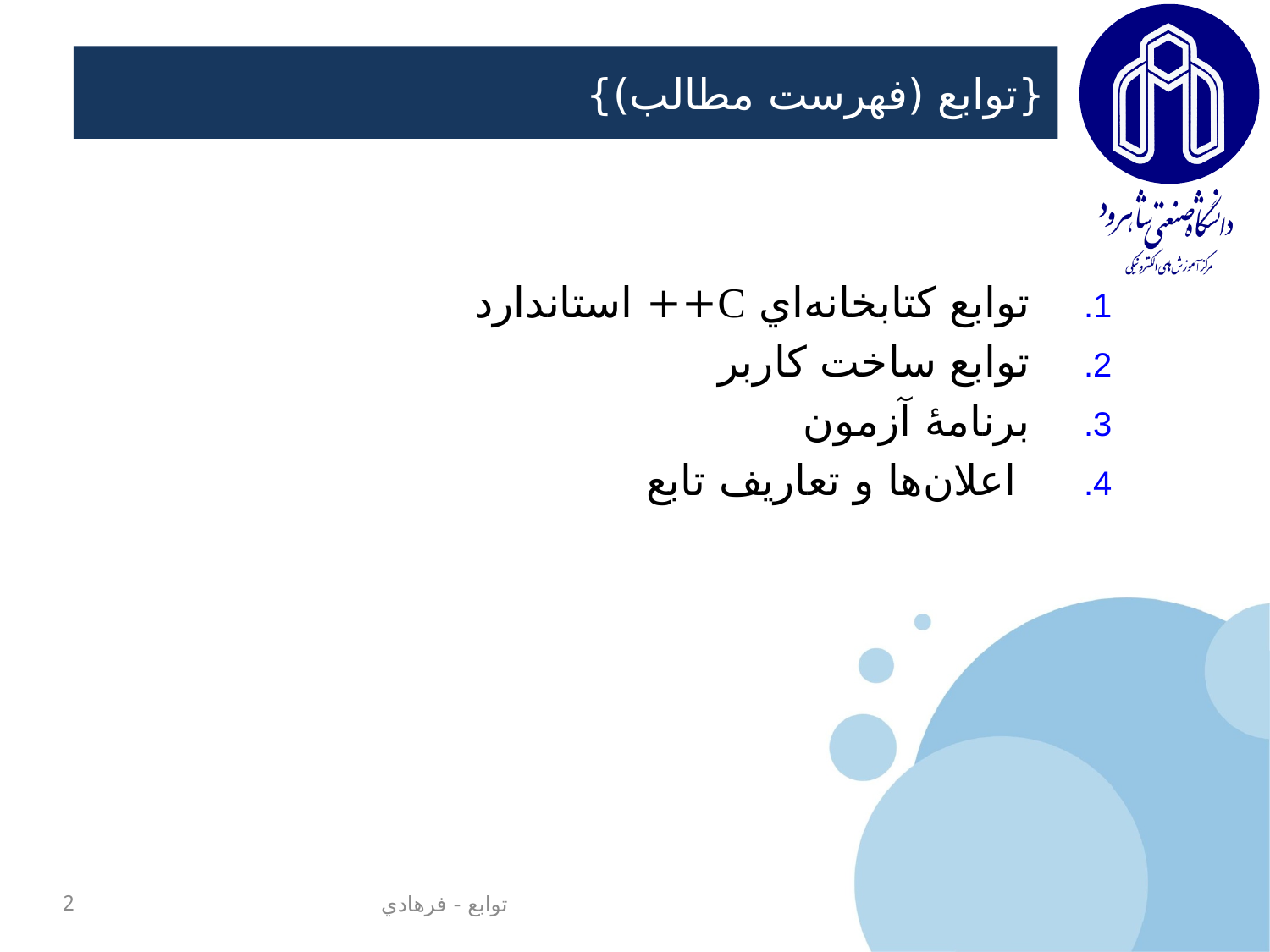

# {توابع (فهرست مطالب)}
توابع كتابخانه‌اي C++ استاندارد
توابع ساخت كاربر
برنامۀ آزمون
 اعلان‌ها و تعاريف تابع

2
توابع - فرهادي